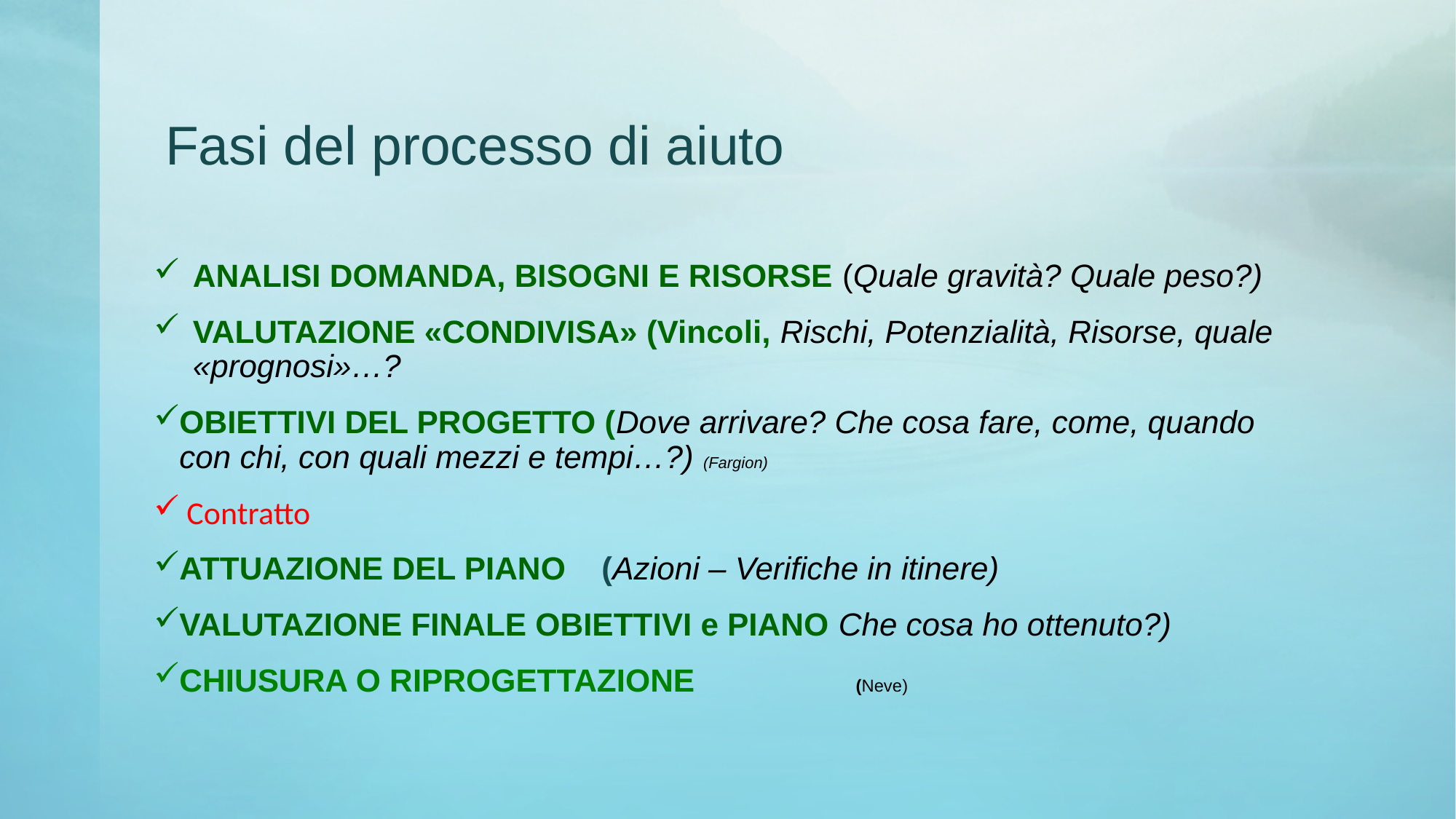

# Fasi del processo di aiuto

ANALISI DOMANDA, BISOGNI E RISORSE (Quale gravità? Quale peso?)
VALUTAZIONE «CONDIVISA» (Vincoli, Rischi, Potenzialità, Risorse, quale «prognosi»…?
OBIETTIVI DEL PROGETTO (Dove arrivare? Che cosa fare, come, quando con chi, con quali mezzi e tempi…?) (Fargion)
 Contratto
ATTUAZIONE DEL PIANO    (Azioni – Verifiche in itinere)
VALUTAZIONE FINALE OBIETTIVI e PIANO Che cosa ho ottenuto?)
CHIUSURA O RIPROGETTAZIONE                  (Neve)